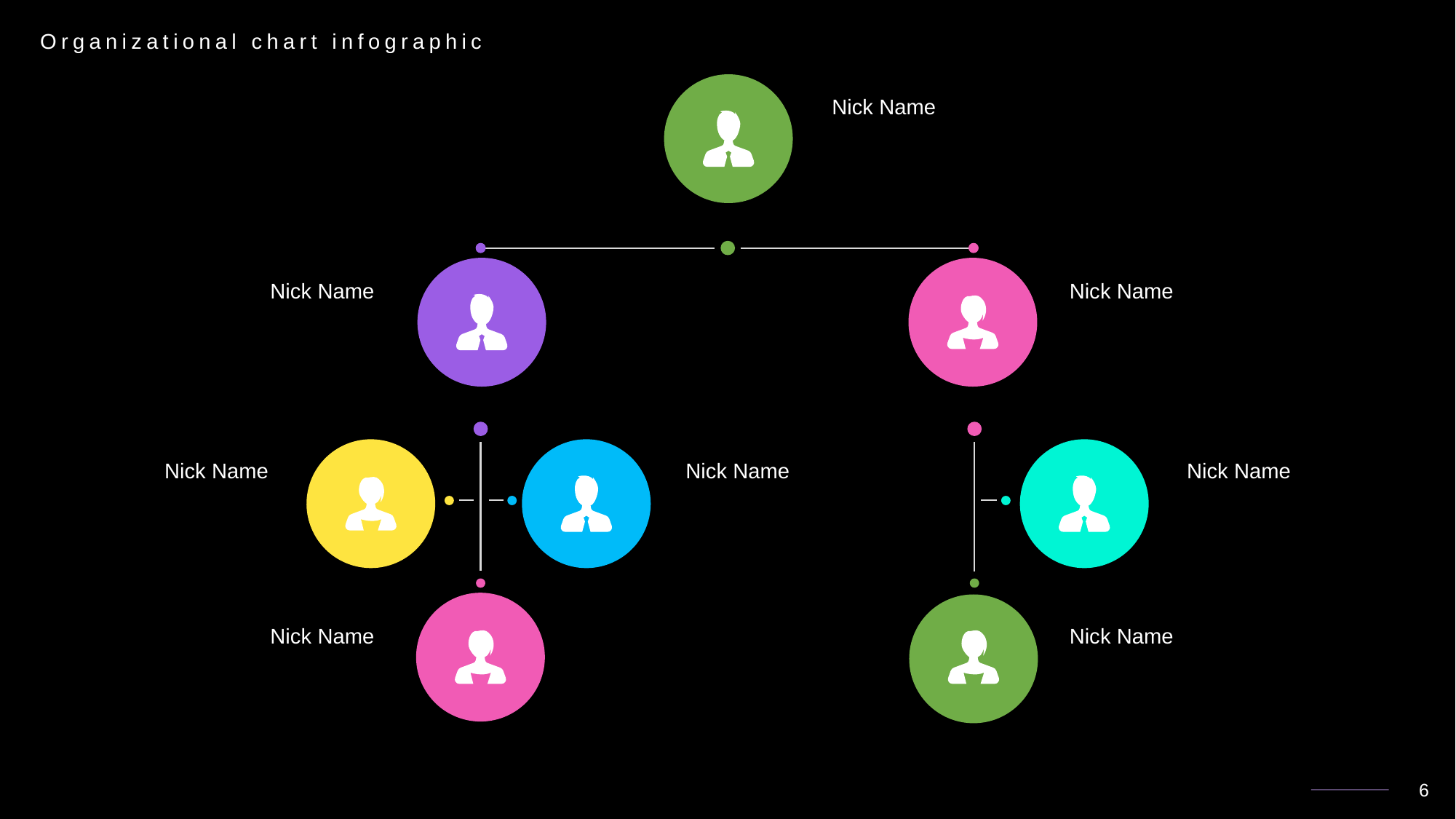

Nick Name

Sed quia magni dolores eos qui ratione

Nick Name
Nick Name

Sed quia magni dolores eos qui ratione
Sed quia magni dolores eos qui ratione

Nick Name
Nick Name
Nick Name

Sed quia magni dolores eos qui ratione
Sed quia magni dolores eos qui ratione
Sed quia magni dolores eos qui ratione

Nick Name
Nick Name

Sed quia magni dolores eos qui ratione
Sed quia magni dolores eos qui ratione